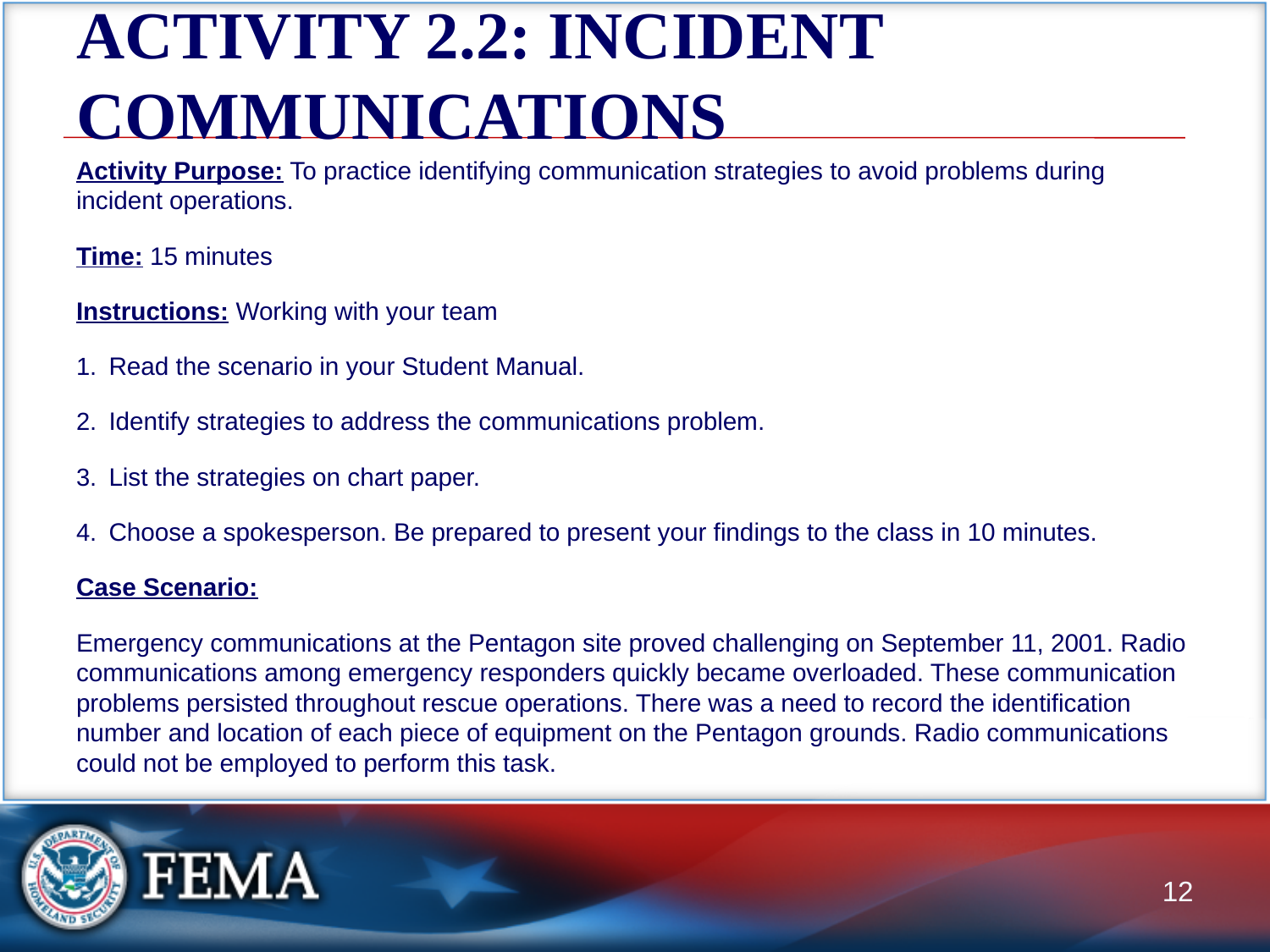

# ACTIVITY 2.2: INCIDENT COMMUNICATIONS
Activity Purpose: To practice identifying communication strategies to avoid problems during incident operations.
Time: 15 minutes
Instructions: Working with your team
Read the scenario in your Student Manual.
Identify strategies to address the communications problem.
List the strategies on chart paper.
Choose a spokesperson. Be prepared to present your findings to the class in 10 minutes.
Case Scenario:
Emergency communications at the Pentagon site proved challenging on September 11, 2001. Radio communications among emergency responders quickly became overloaded. These communication problems persisted throughout rescue operations. There was a need to record the identification number and location of each piece of equipment on the Pentagon grounds. Radio communications could not be employed to perform this task.
12